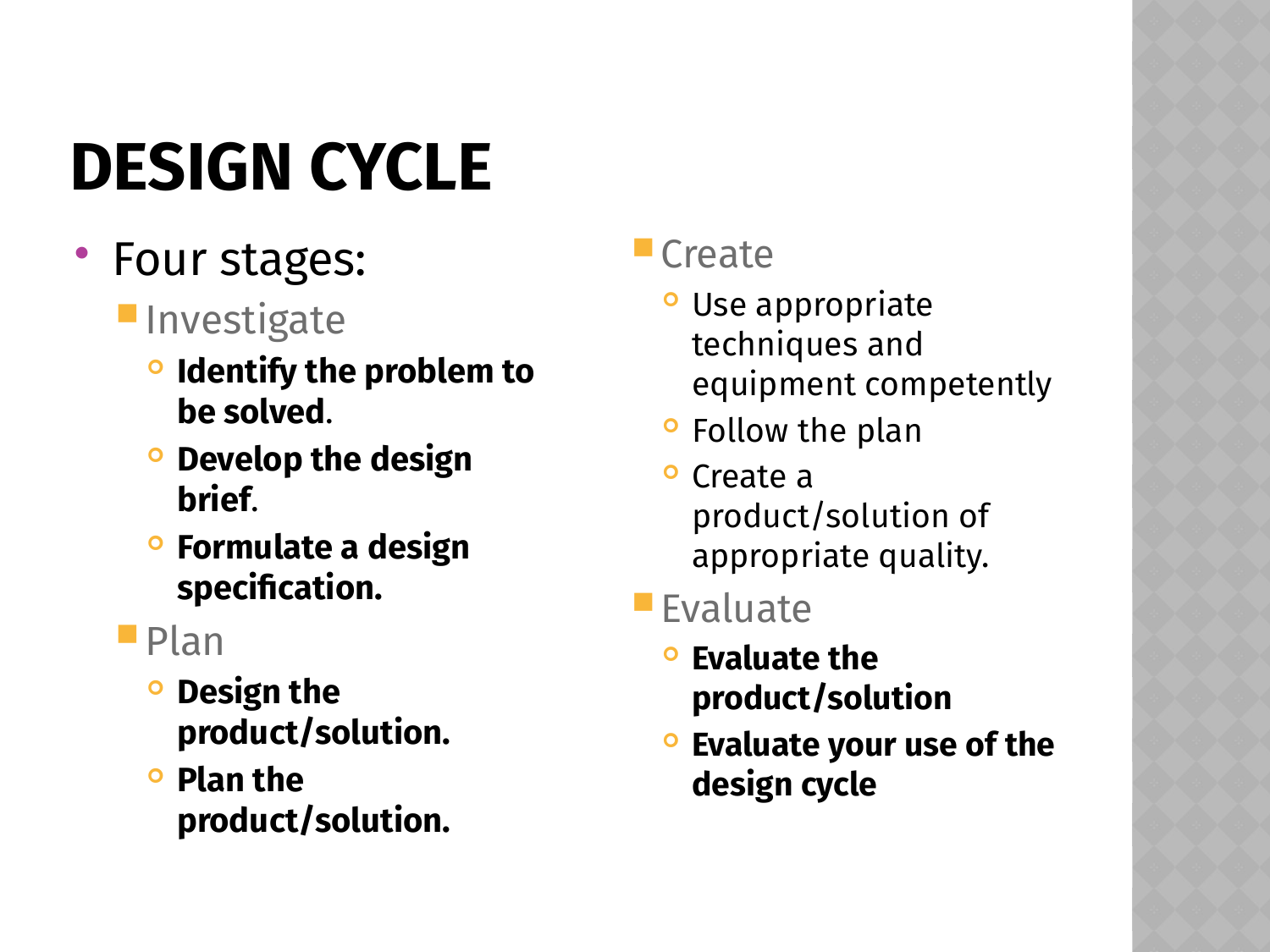

# Design cycle
Four stages:
Investigate
Identify the problem to be solved.
Develop the design brief.
Formulate a design specification.
Plan
Design the product/solution.
Plan the product/solution.

Create
Use appropriate techniques and equipment competently
Follow the plan
Create a product/solution of appropriate quality.
Evaluate
Evaluate the product/solution
Evaluate your use of the design cycle